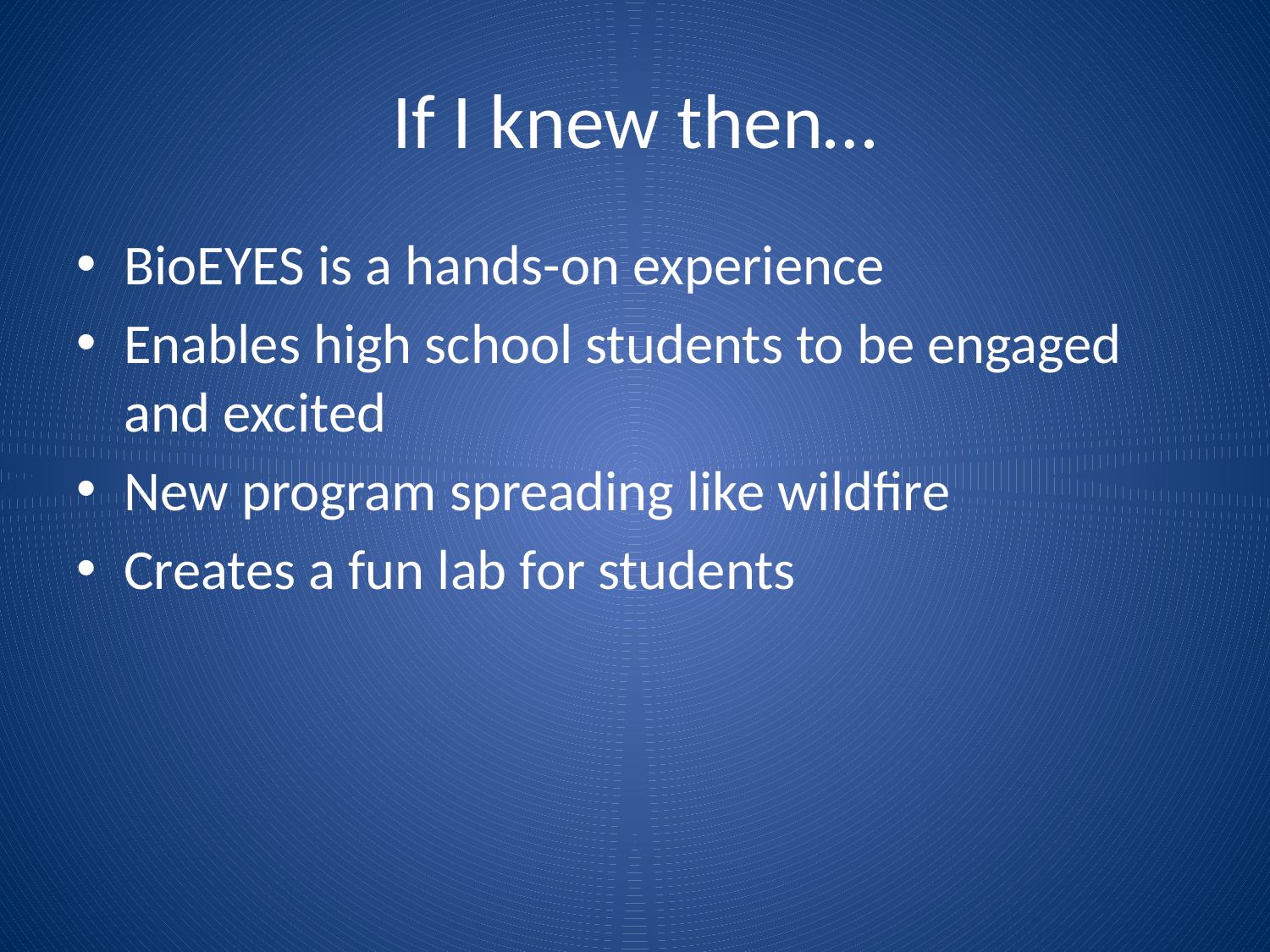

# If I knew then…
BioEYES is a hands-on experience
Enables high school students to be engaged and excited
New program spreading like wildfire
Creates a fun lab for students